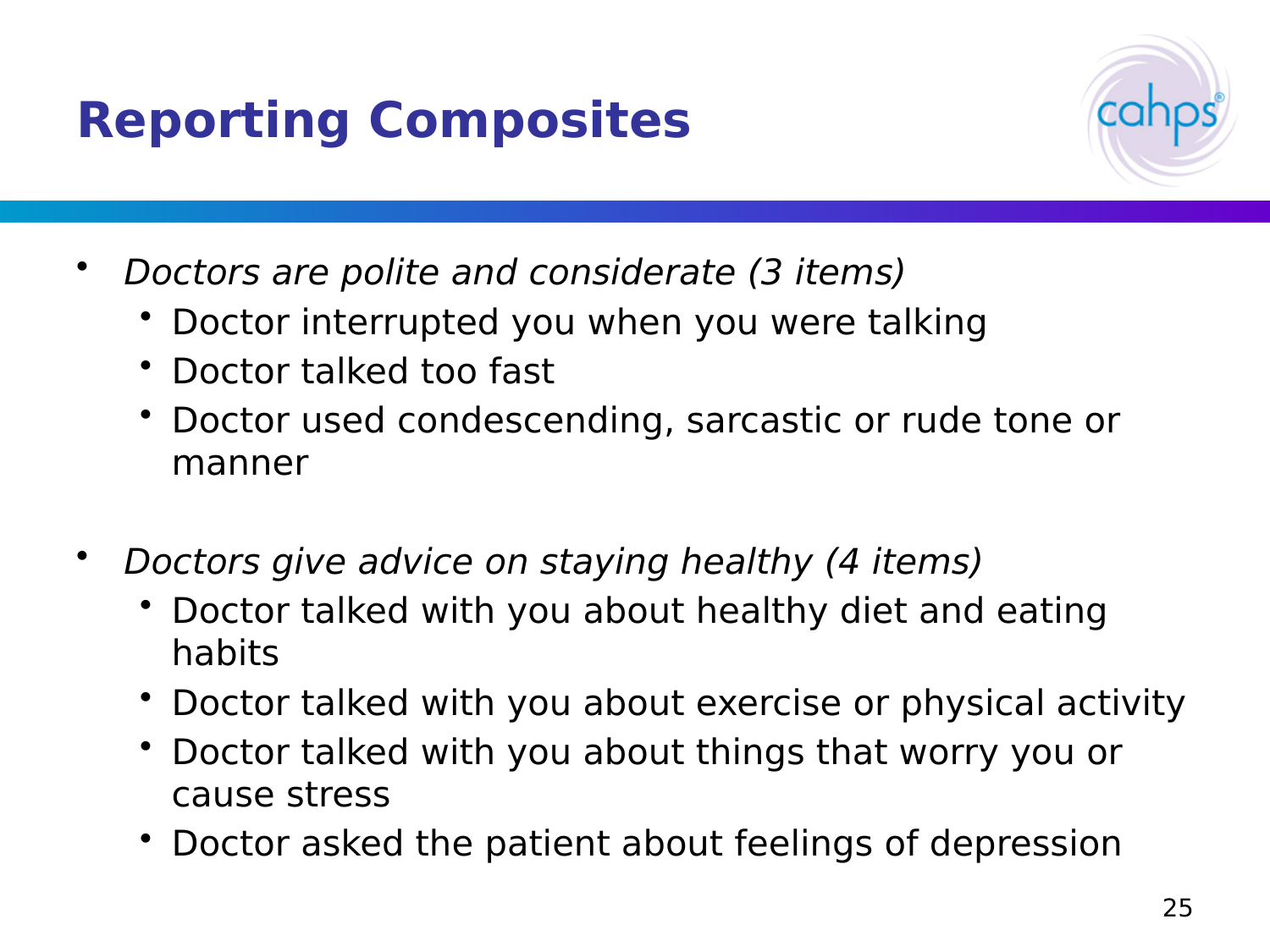

# Reporting Composites
Doctors are polite and considerate (3 items)
Doctor interrupted you when you were talking
Doctor talked too fast
Doctor used condescending, sarcastic or rude tone or manner

Doctors give advice on staying healthy (4 items)
Doctor talked with you about healthy diet and eating habits
Doctor talked with you about exercise or physical activity
Doctor talked with you about things that worry you or cause stress
Doctor asked the patient about feelings of depression

25